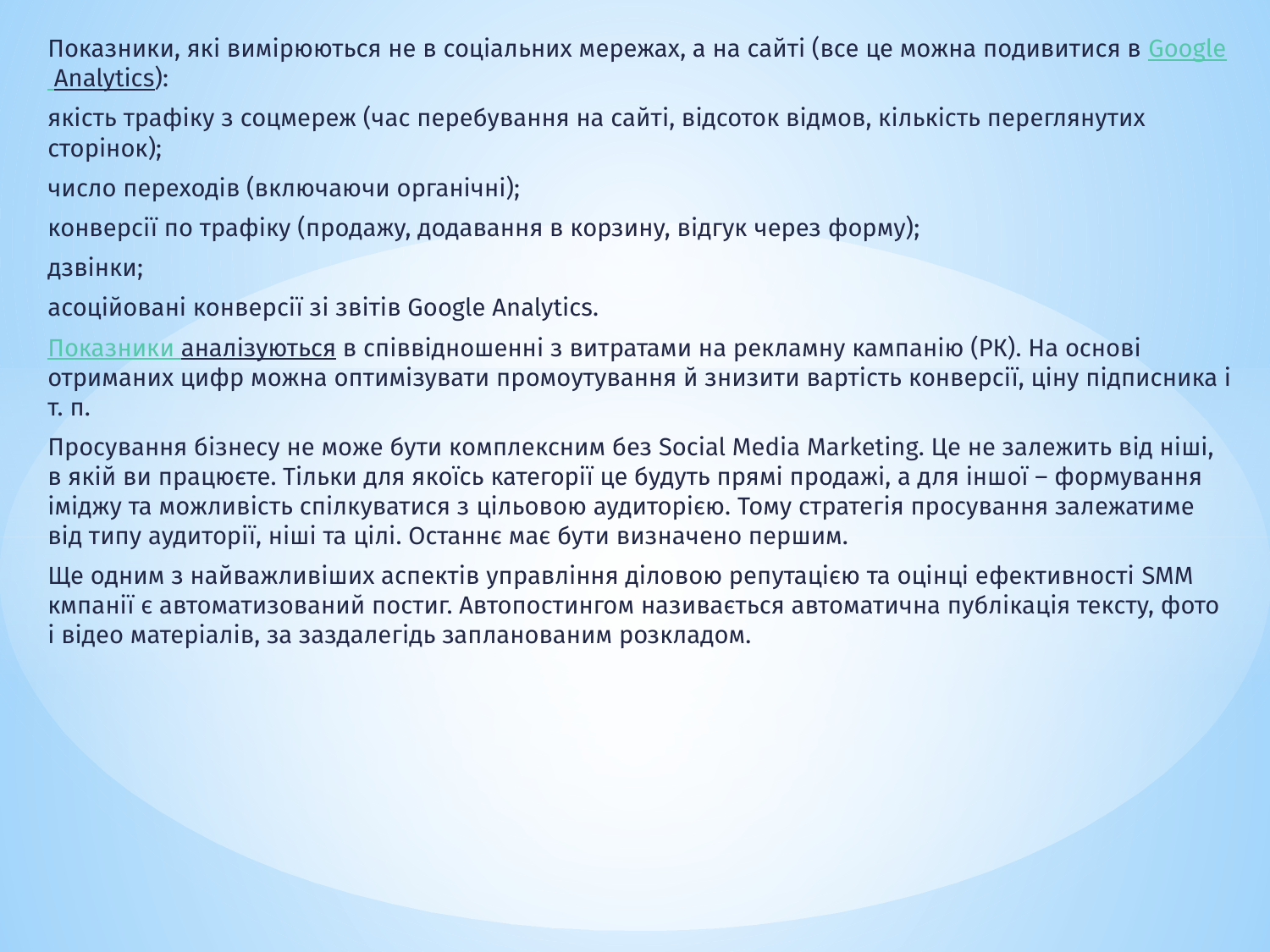

Показники, які вимірюються не в соціальних мережах, а на сайті (все це можна подивитися в Google Analytics):
якість трафіку з соцмереж (час перебування на сайті, відсоток відмов, кількість переглянутих сторінок);
число переходів (включаючи органічні);
конверсії по трафіку (продажу, додавання в корзину, відгук через форму);
дзвінки;
асоційовані конверсії зі звітів Google Analytics.
Показники аналізуються в співвідношенні з витратами на рекламну кампанію (РК). На основі отриманих цифр можна оптимізувати промоутування й знизити вартість конверсії, ціну підписника і т. п.
Просування бізнесу не може бути комплексним без Social Media Marketing. Це не залежить від ніші, в якій ви працюєте. Тільки для якоїсь категорії це будуть прямі продажі, а для іншої – формування іміджу та можливість спілкуватися з цільовою аудиторією. Тому стратегія просування залежатиме від типу аудиторії, ніші та цілі. Останнє має бути визначено першим.
Ще одним з найважливіших аспектів управління діловою репутацією та оцінці ефективності SMM кмпанії є автоматизований постиг. Автопостингом називається автоматична публікація тексту, фото і відео матеріалів, за заздалегідь запланованим розкладом.